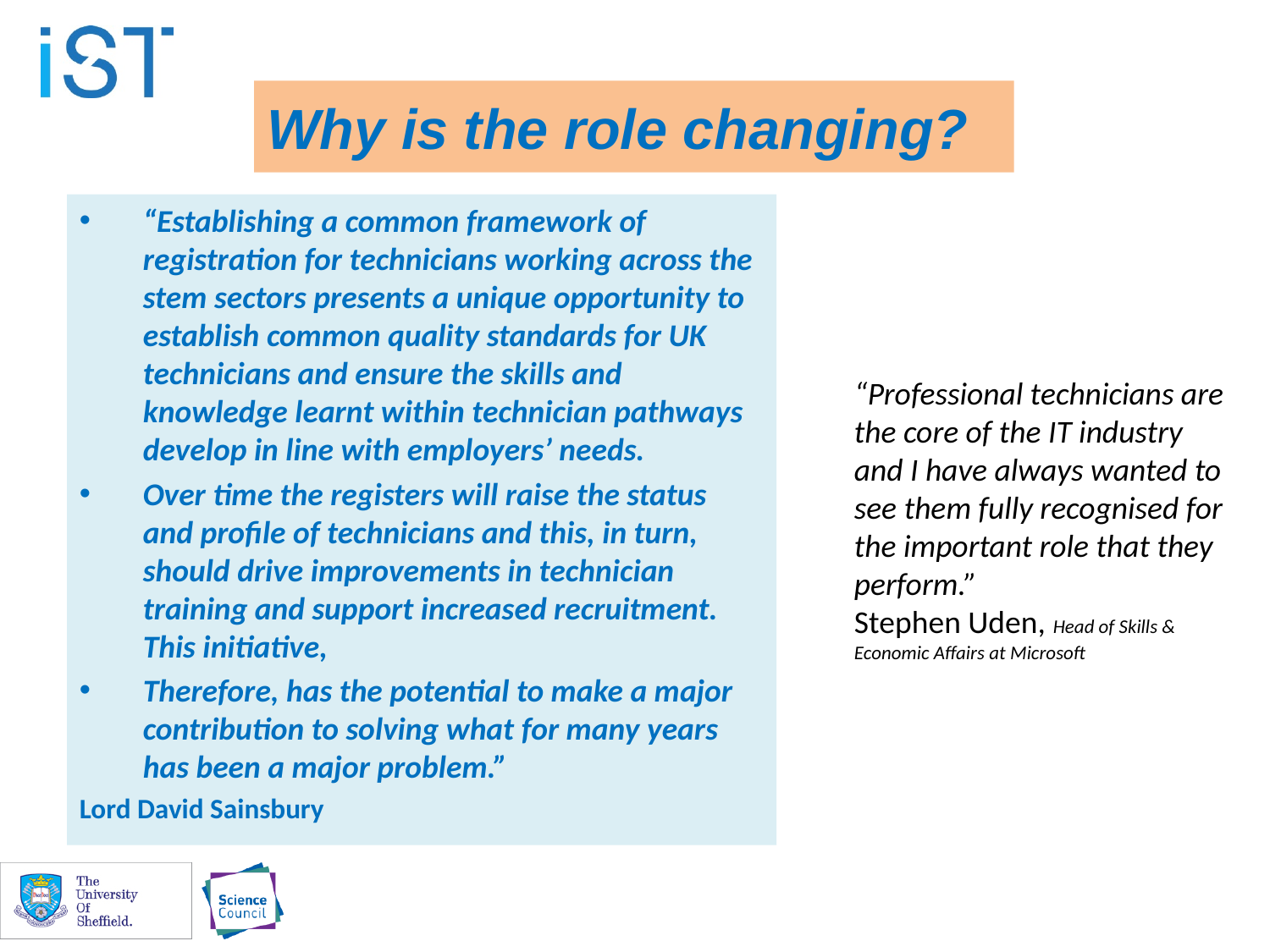

# Why is the role changing?
“Establishing a common framework of registration for technicians working across the stem sectors presents a unique opportunity to establish common quality standards for UK technicians and ensure the skills and knowledge learnt within technician pathways develop in line with employers’ needs.
Over time the registers will raise the status and profile of technicians and this, in turn, should drive improvements in technician training and support increased recruitment. This initiative,
Therefore, has the potential to make a major contribution to solving what for many years has been a major problem.”
Lord David Sainsbury
“Professional technicians are the core of the IT industry and I have always wanted to see them fully recognised for the important role that they perform.”
Stephen Uden, Head of Skills & Economic Affairs at Microsoft